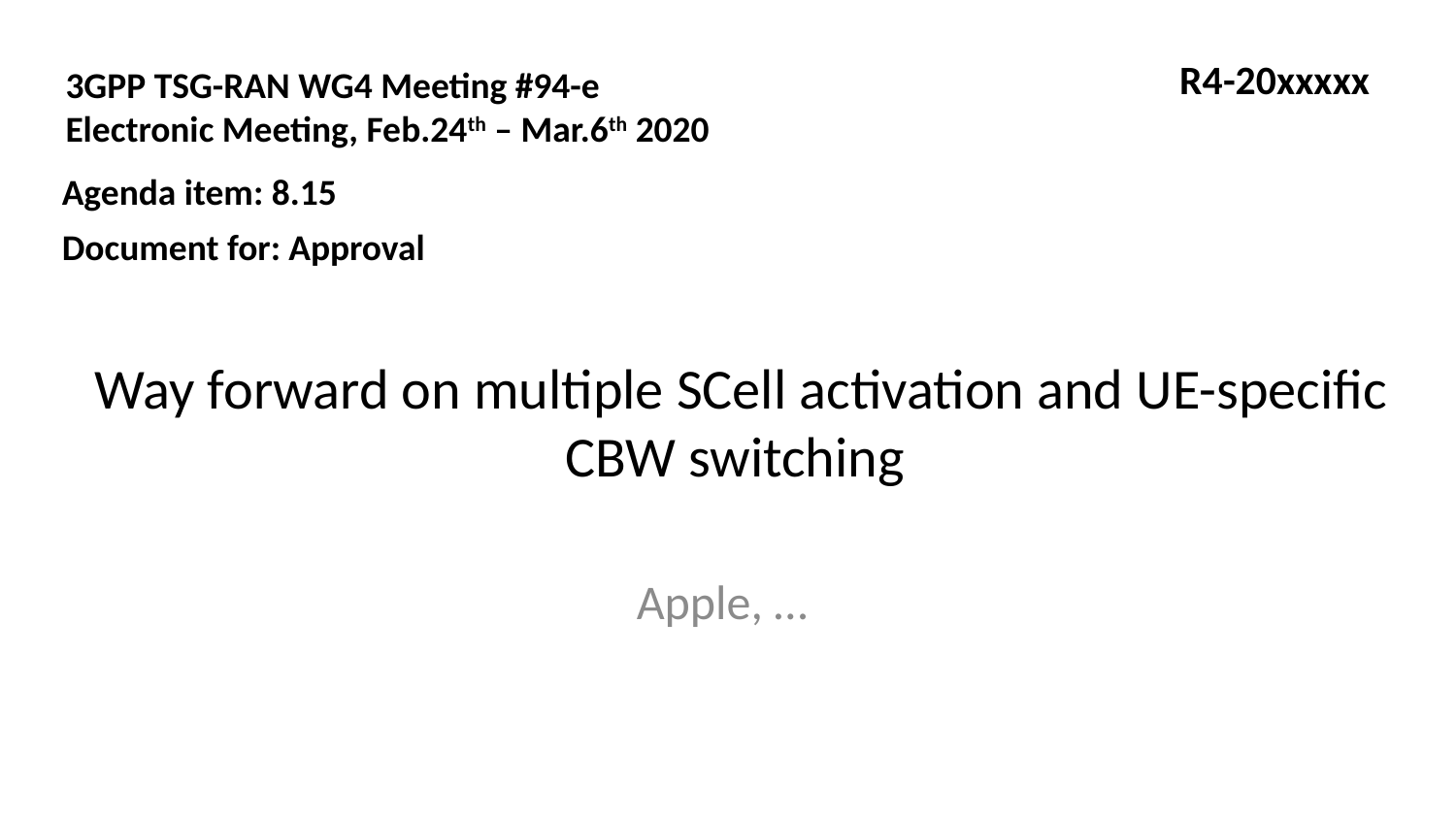

R4-20xxxxx
3GPP TSG-RAN WG4 Meeting #94-e
Electronic Meeting, Feb.24th – Mar.6th 2020
Agenda item: 8.15
Document for: Approval
# Way forward on multiple SCell activation and UE-specific CBW switching
Apple, …